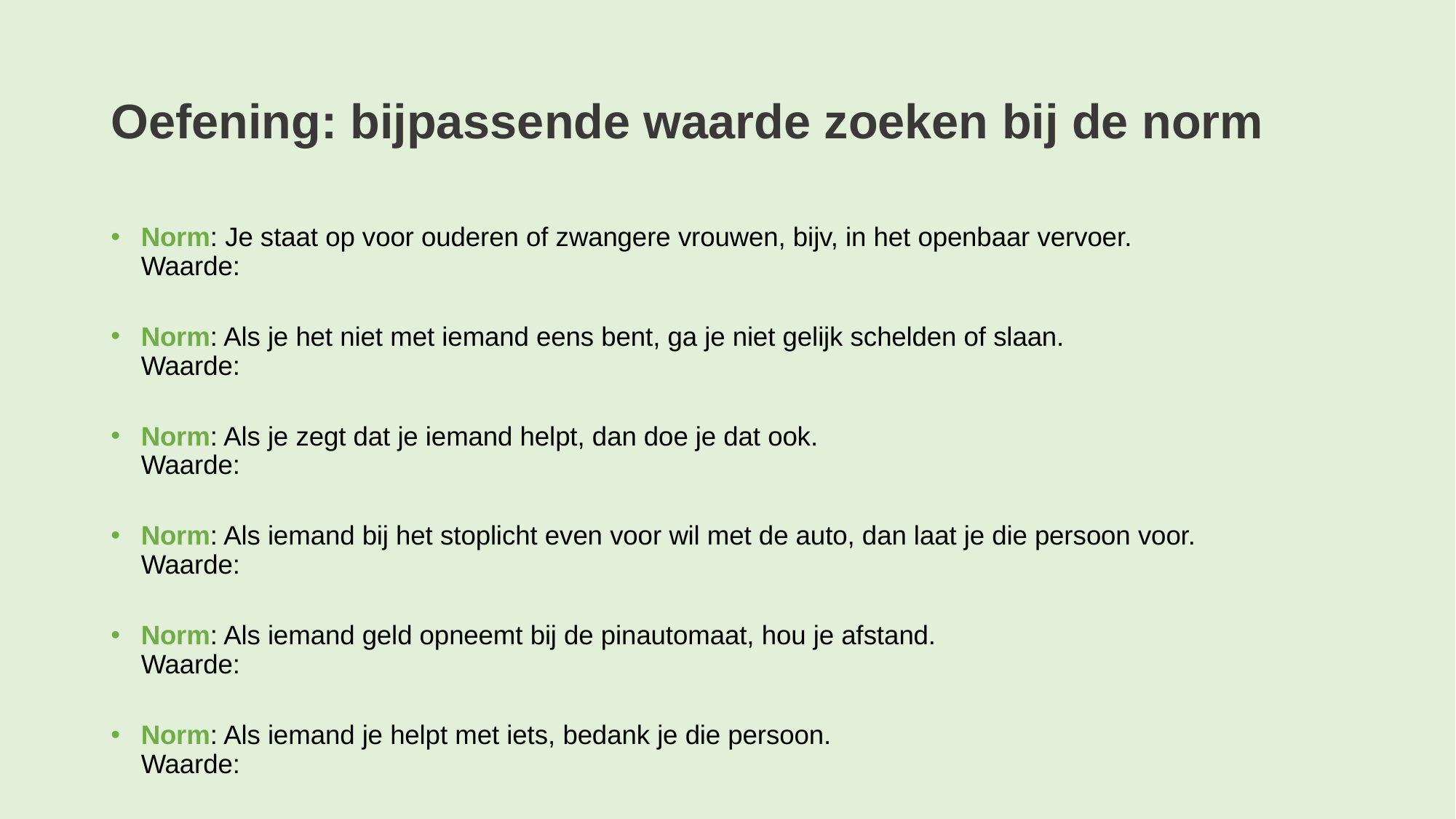

# Oefening: bijpassende waarde zoeken bij de norm
Norm: Je staat op voor ouderen of zwangere vrouwen, bijv, in het openbaar vervoer.
Waarde:

Norm: Als je het niet met iemand eens bent, ga je niet gelijk schelden of slaan.
Waarde:

Norm: Als je zegt dat je iemand helpt, dan doe je dat ook.
Waarde:

Norm: Als iemand bij het stoplicht even voor wil met de auto, dan laat je die persoon voor.
Waarde:

Norm: Als iemand geld opneemt bij de pinautomaat, hou je afstand.
Waarde:

Norm: Als iemand je helpt met iets, bedank je die persoon.
Waarde: